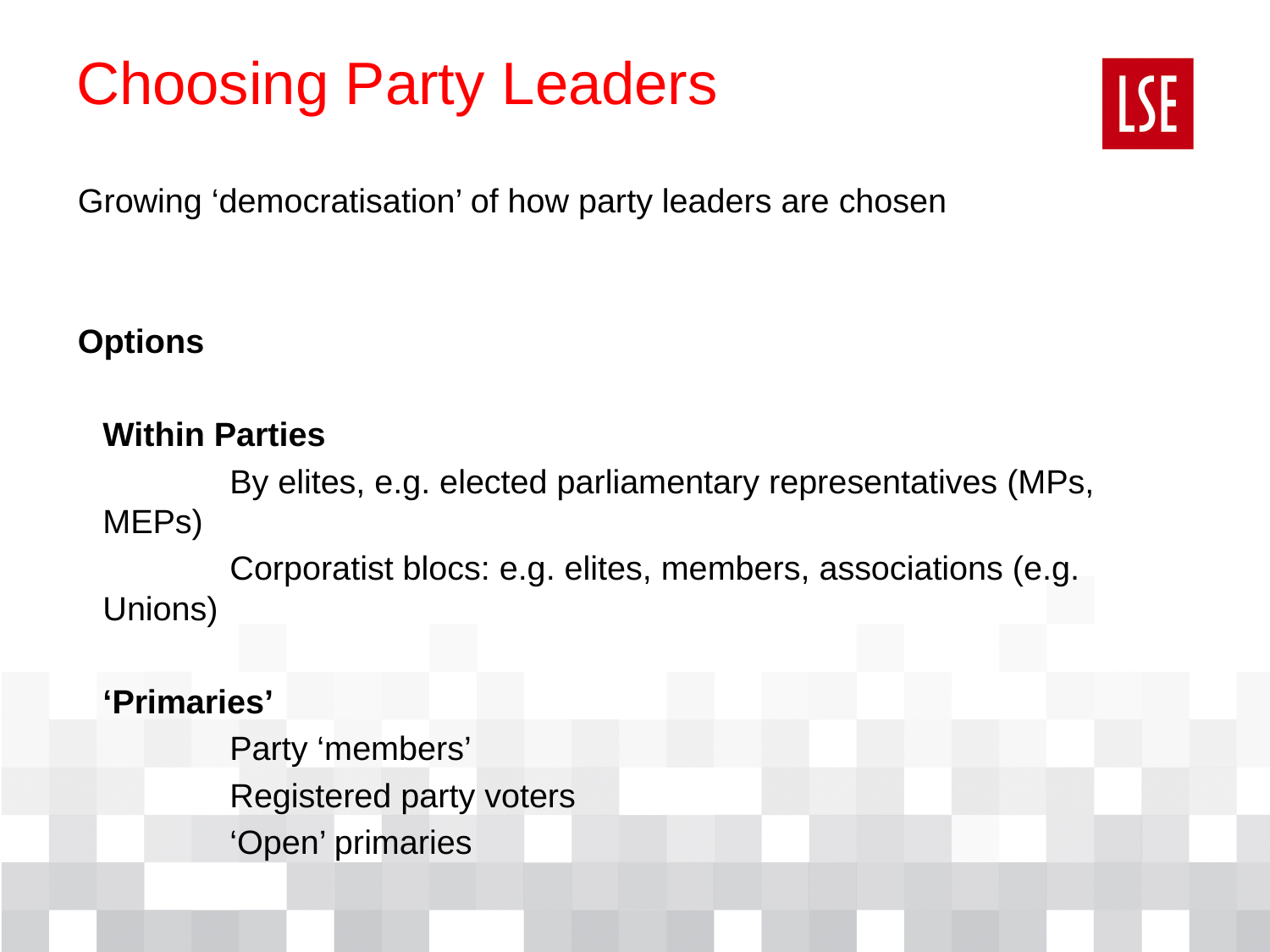

Choosing Party Leaders
Growing ‘democratisation’ of how party leaders are chosen

Options

	Within Parties
		By elites, e.g. elected parliamentary representatives (MPs, MEPs)
		Corporatist blocs: e.g. elites, members, associations (e.g. Unions)

	‘Primaries’
		Party ‘members’
		Registered party voters
		‘Open’ primaries